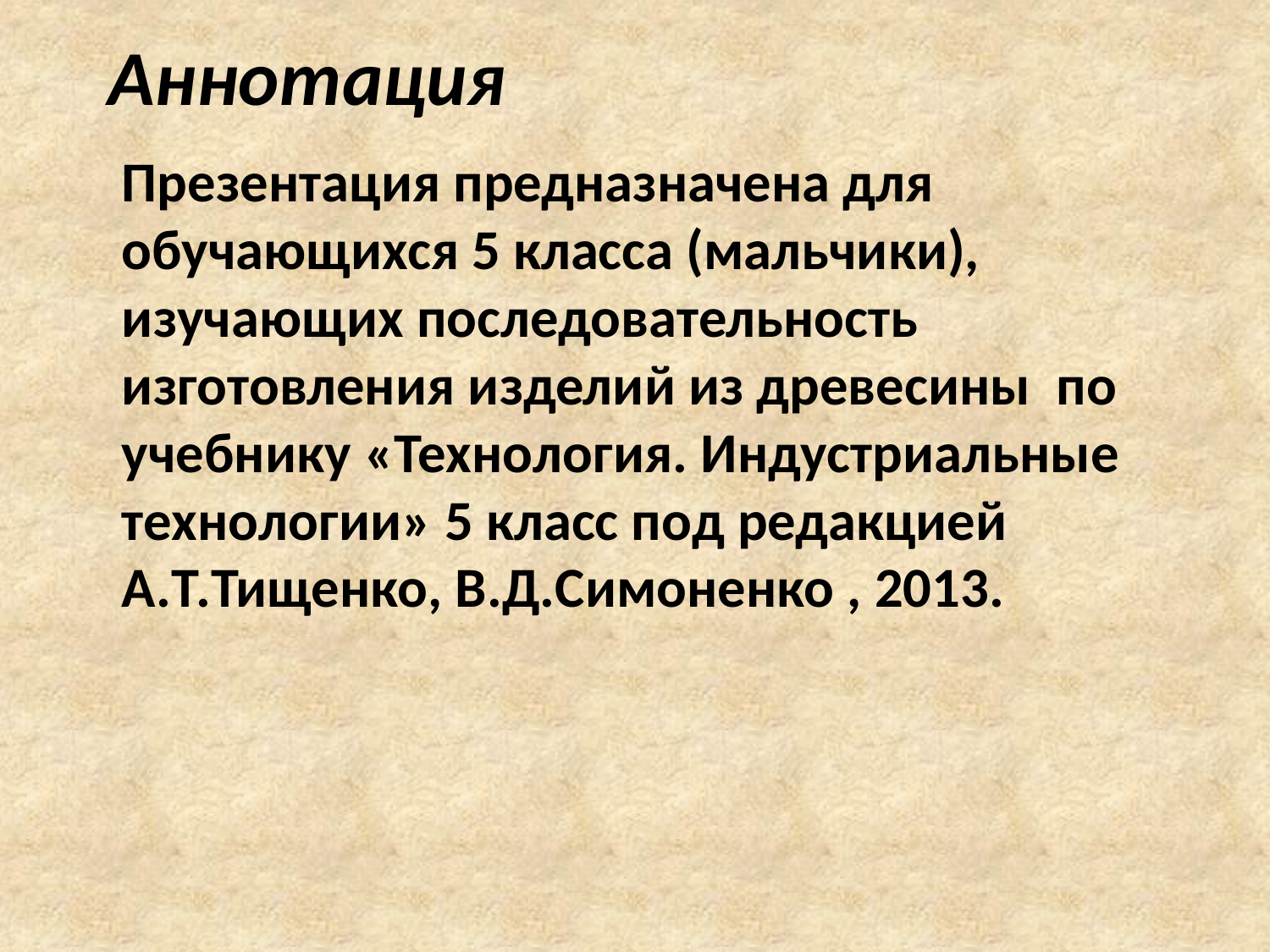

# Аннотация
Презентация предназначена для обучающихся 5 класса (мальчики), изучающих последовательность изготовления изделий из древесины  по учебнику «Технология. Индустриальные технологии» 5 класс под редакцией А.Т.Тищенко, В.Д.Симоненко , 2013.